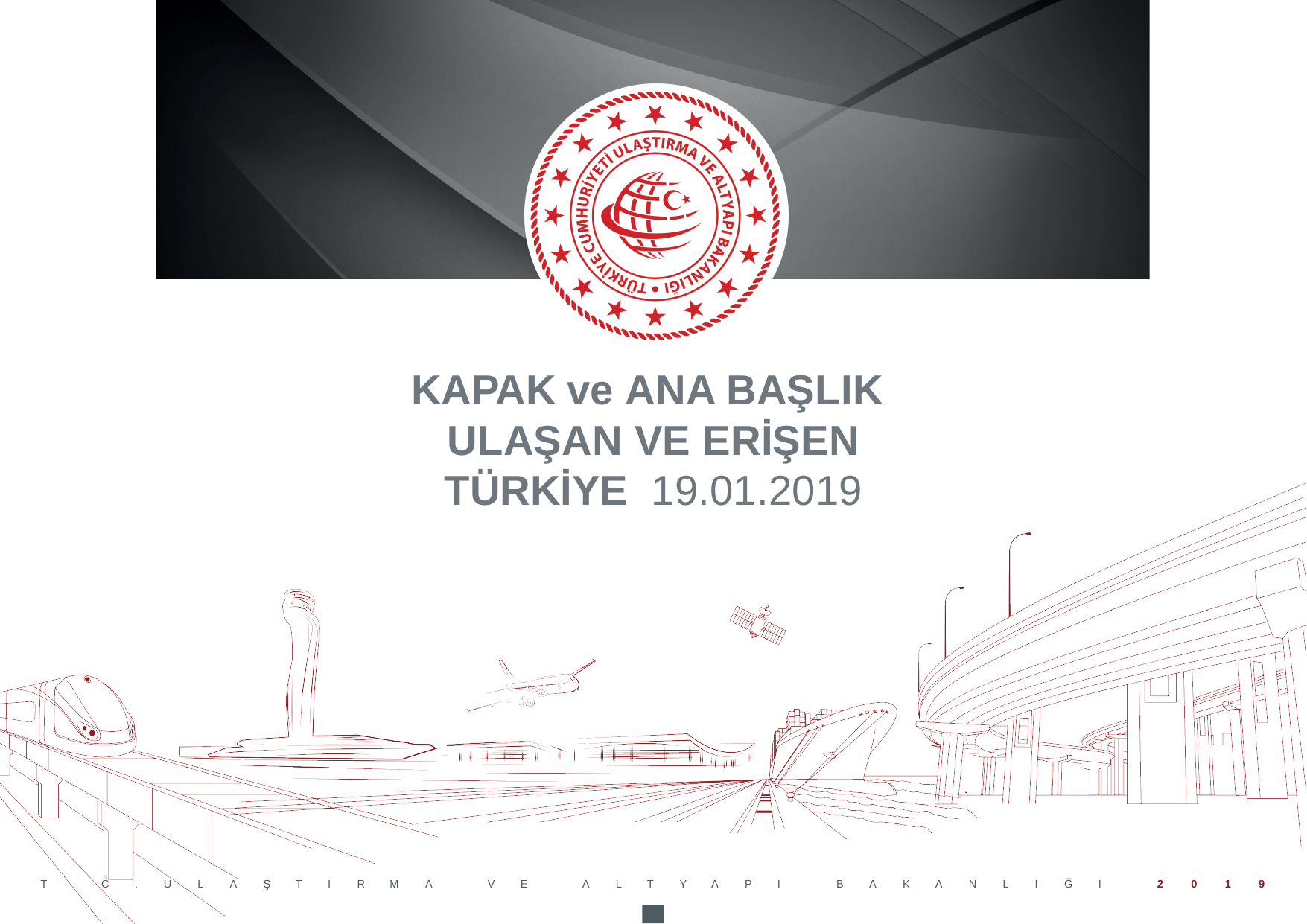

# KAPAK ve ANA BAŞLIK  ULAŞAN VE ERİŞEN TÜRKİYE  19.01.2019

2
0
1
9
T
.
C
.
U
L
A
Ş
T
I
R
M
A
V
E
A
L
T
Y
A
P
I
B
A
K
A
N
L
I
Ğ
I